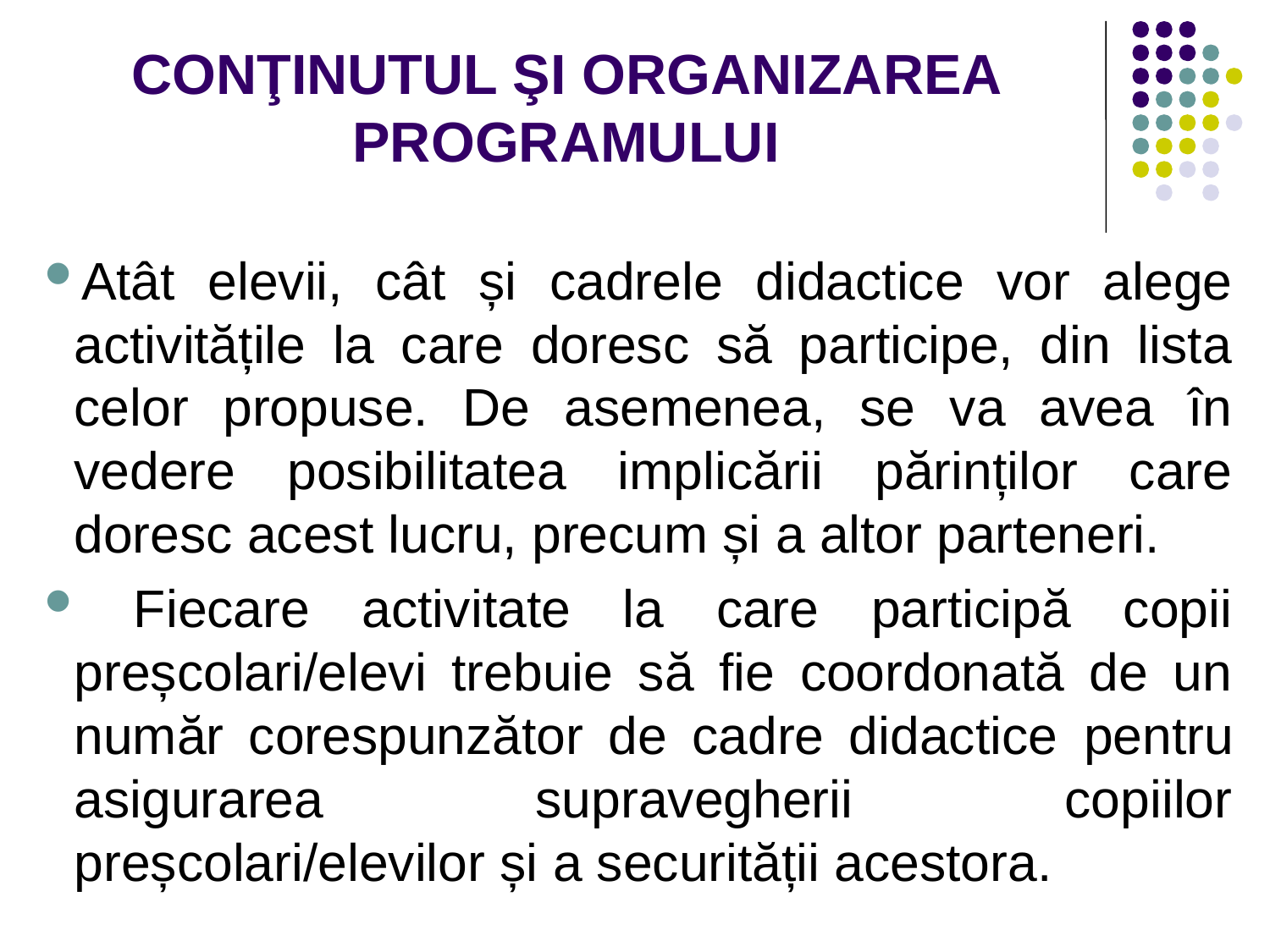

# CONŢINUTUL ŞI ORGANIZAREA PROGRAMULUI
Atât elevii, cât și cadrele didactice vor alege activitățile la care doresc să participe, din lista celor propuse. De asemenea, se va avea în vedere posibilitatea implicării părinților care doresc acest lucru, precum și a altor parteneri.
 Fiecare activitate la care participă copii preșcolari/elevi trebuie să fie coordonată de un număr corespunzător de cadre didactice pentru asigurarea supravegherii copiilor preșcolari/elevilor și a securității acestora.